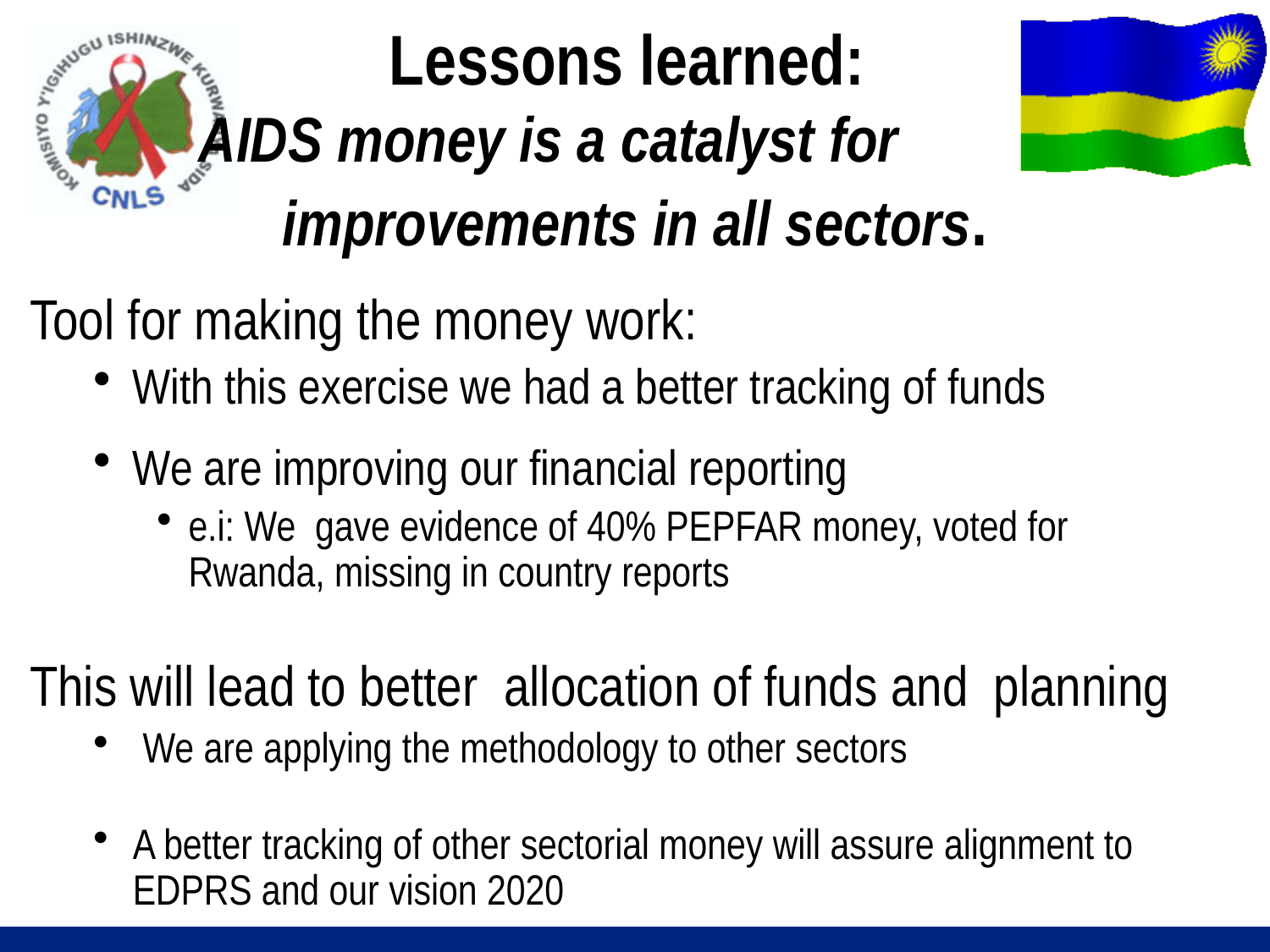

# Lessons learned: AIDS money is a catalyst for             improvements in all sectors.
Tool for making the money work:
With this exercise we had a better tracking of funds

We are improving our financial reporting
e.i: We  gave evidence of 40% PEPFAR money, voted for Rwanda, missing in country reports

This will lead to better  allocation of funds and  planning
 We are applying the methodology to other sectors

A better tracking of other sectorial money will assure alignment to EDPRS and our vision 2020